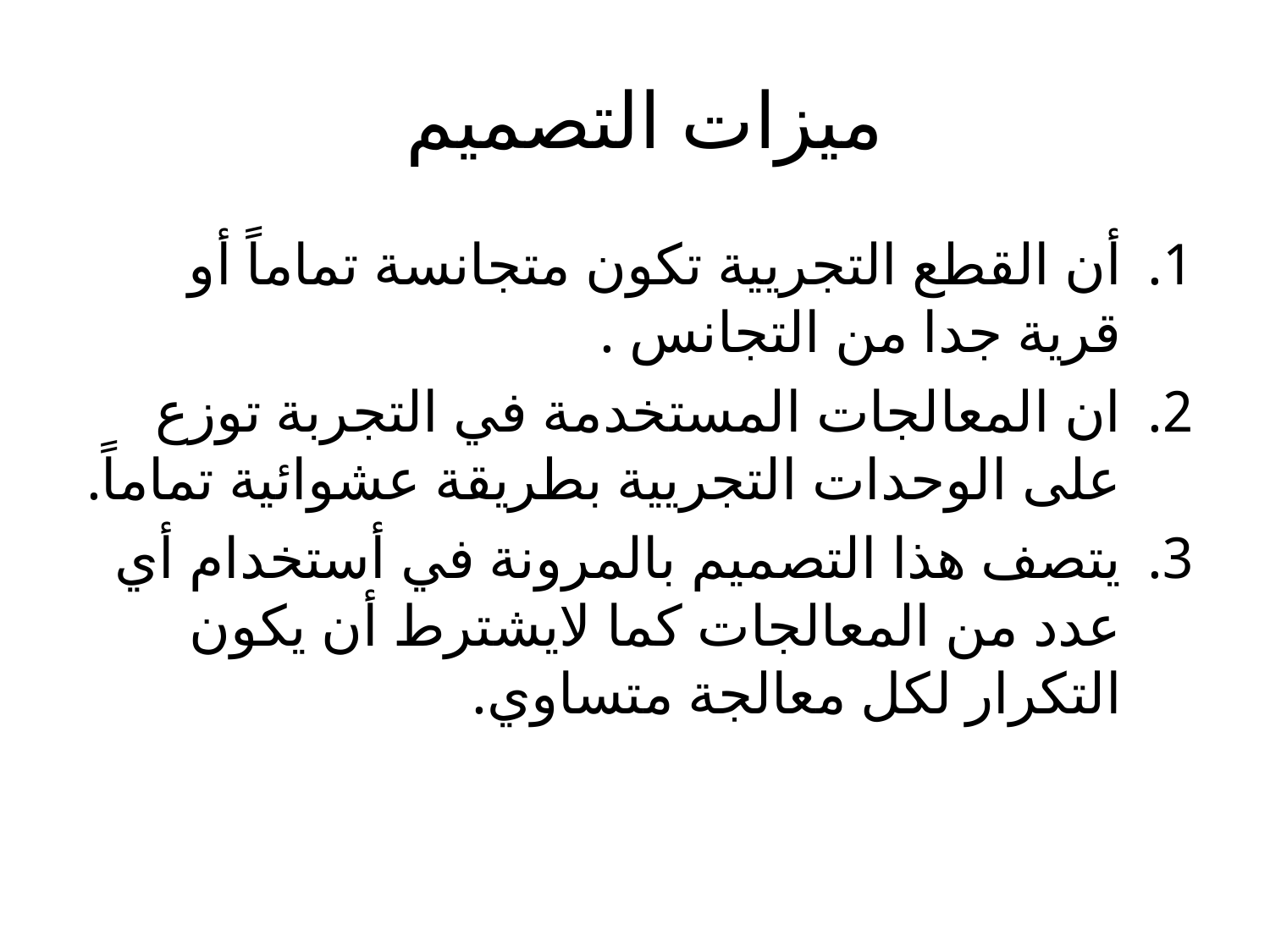

# ميزات التصميم
أن القطع التجريية تكون متجانسة تماماً أو قرية جدا من التجانس .
ان المعالجات المستخدمة في التجربة توزع على الوحدات التجريية بطريقة عشوائية تماماً.
يتصف هذا التصميم بالمرونة في أستخدام أي عدد من المعالجات كما لايشترط أن يكون التكرار لكل معالجة متساوي.